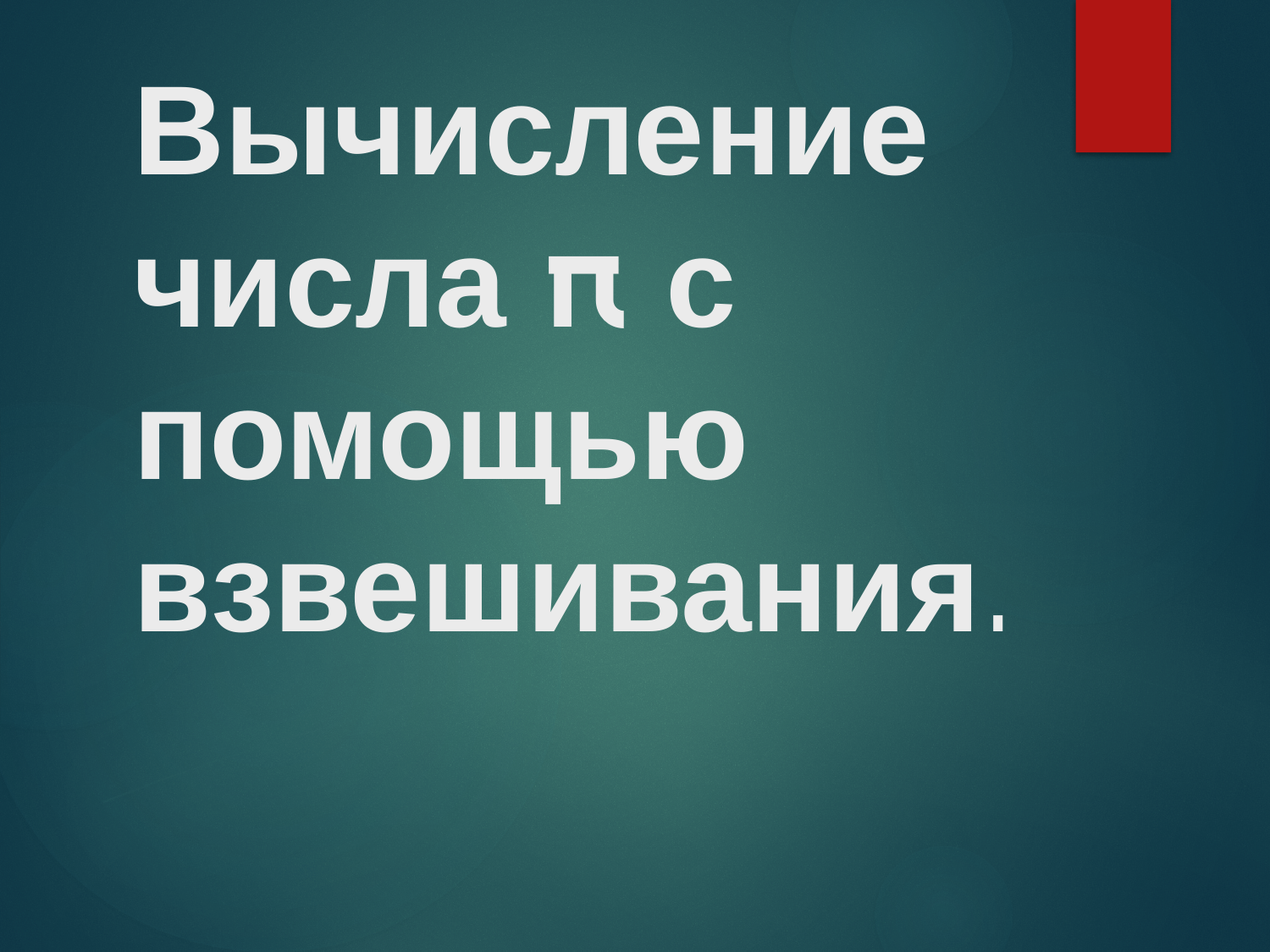

# Вычисление числа π с помощью взвешивания.